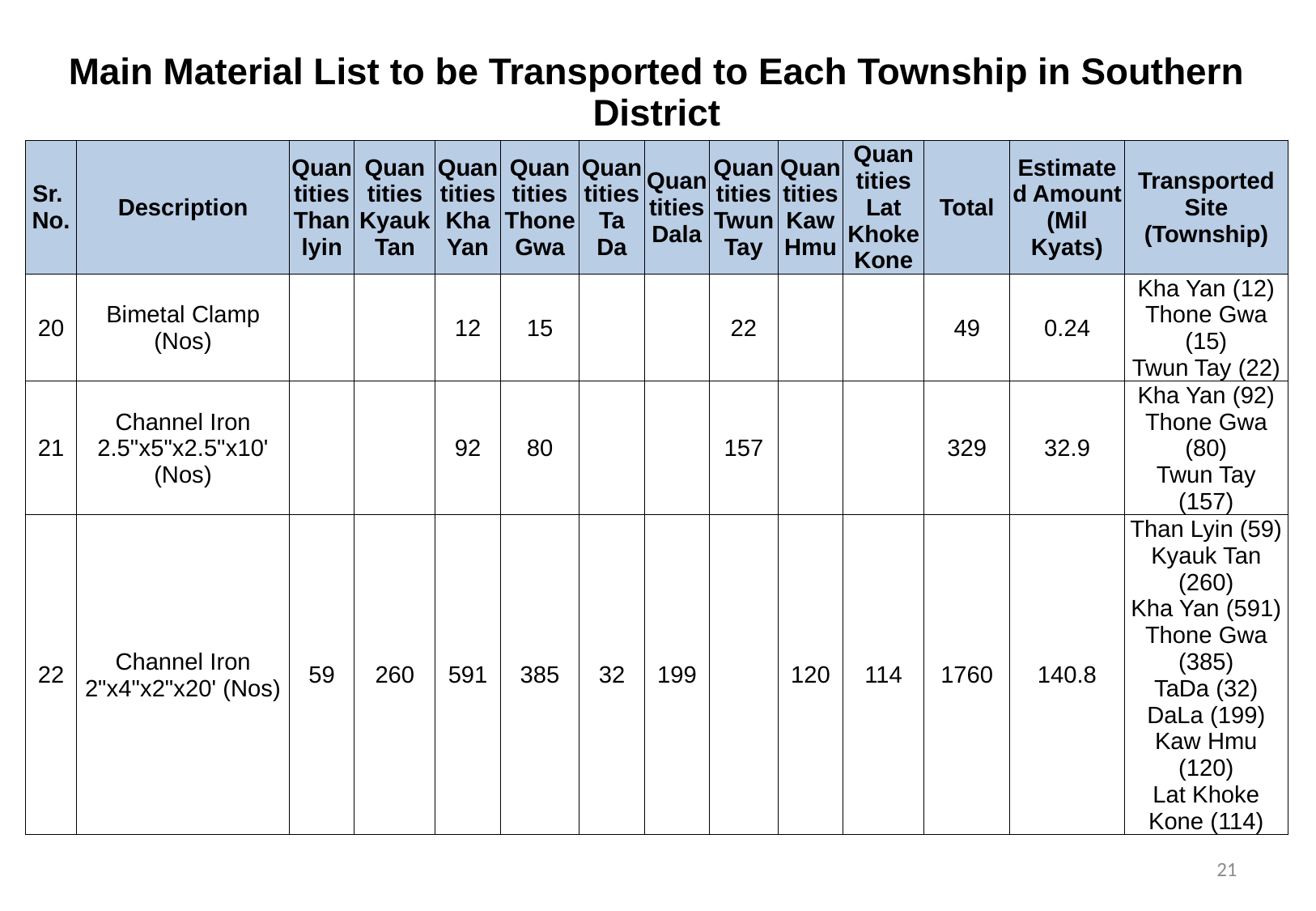

| Main Material List to be Transported to Each Township in Southern District |  |  |  |  |  |  |  |  |  |  |  |  |  |
| --- | --- | --- | --- | --- | --- | --- | --- | --- | --- | --- | --- | --- | --- |
| Sr. No. | Description | Quan tities Than lyin | Quan tities Kyauk Tan | Quan tities Kha Yan | Quan tities Thone Gwa | Quan tities Ta Da | Quan tities Dala | Quan tities Twun Tay | Quan tities Kaw Hmu | Quan tities Lat Khoke Kone | Total | Estimated Amount (Mil Kyats) | Transported Site (Township) |
| 20 | Bimetal Clamp (Nos) |  |  | 12 | 15 |  |  | 22 |  |  | 49 | 0.24 | Kha Yan (12) Thone Gwa (15) Twun Tay (22) |
| 21 | Channel Iron 2.5"x5"x2.5"x10' (Nos) |  |  | 92 | 80 |  |  | 157 |  |  | 329 | 32.9 | Kha Yan (92) Thone Gwa (80) Twun Tay (157) |
| 22 | Channel Iron 2"x4"x2"x20' (Nos) | 59 | 260 | 591 | 385 | 32 | 199 |  | 120 | 114 | 1760 | 140.8 | Than Lyin (59) Kyauk Tan (260) Kha Yan (591) Thone Gwa (385) TaDa (32) DaLa (199) Kaw Hmu (120) Lat Khoke Kone (114) |
21